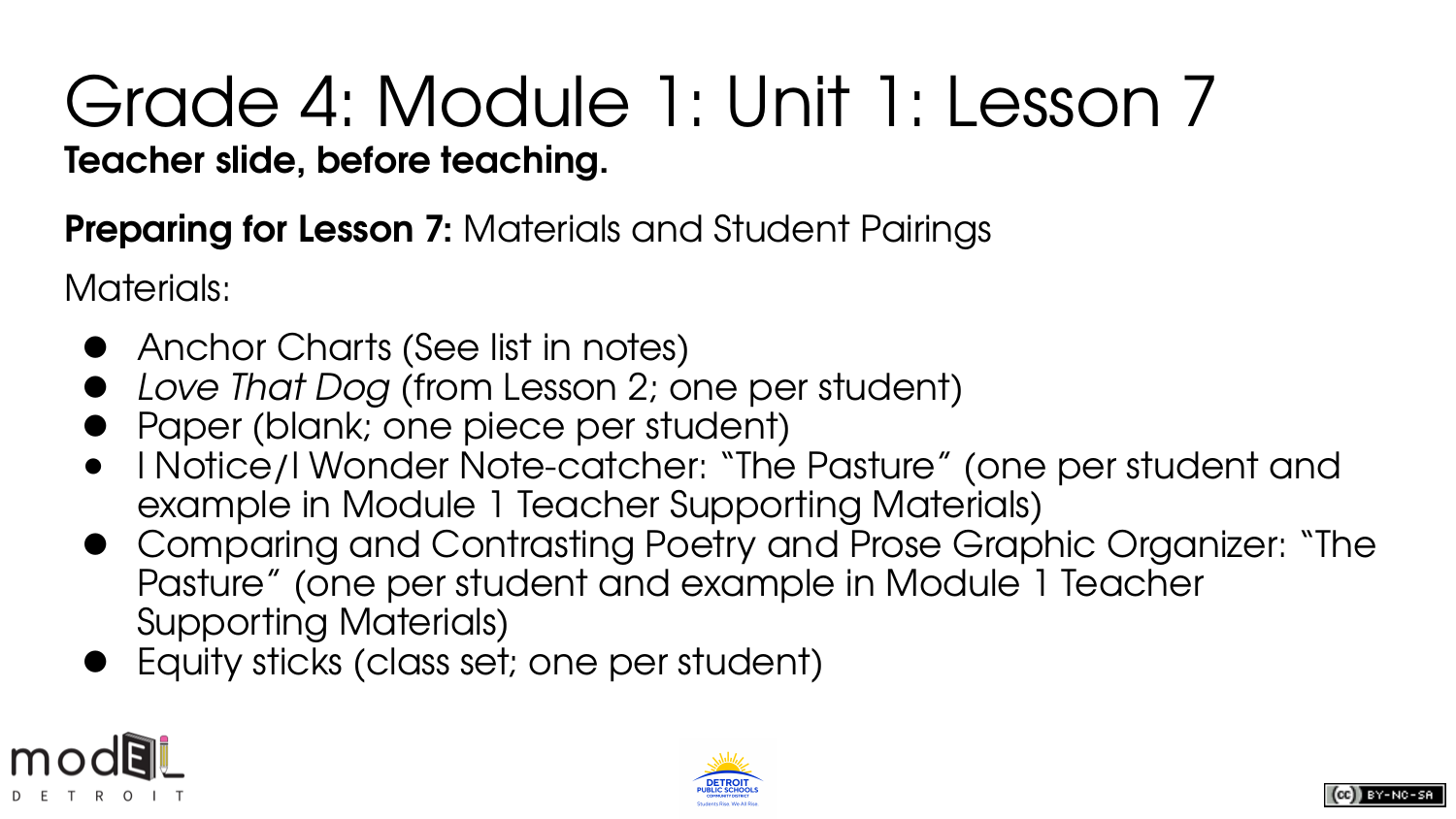

# Grade 4: Module 1: Unit 1: Lesson 7
Teacher slide, before teaching.
Preparing for Lesson 7: Materials and Student Pairings
Materials:
Anchor Charts (See list in notes)
Love That Dog (from Lesson 2; one per student)
Paper (blank; one piece per student)
I Notice/I Wonder Note-catcher: “The Pasture” (one per student and example in Module 1 Teacher Supporting Materials)
Comparing and Contrasting Poetry and Prose Graphic Organizer: “The Pasture” (one per student and example in Module 1 Teacher Supporting Materials)
Equity sticks (class set; one per student)